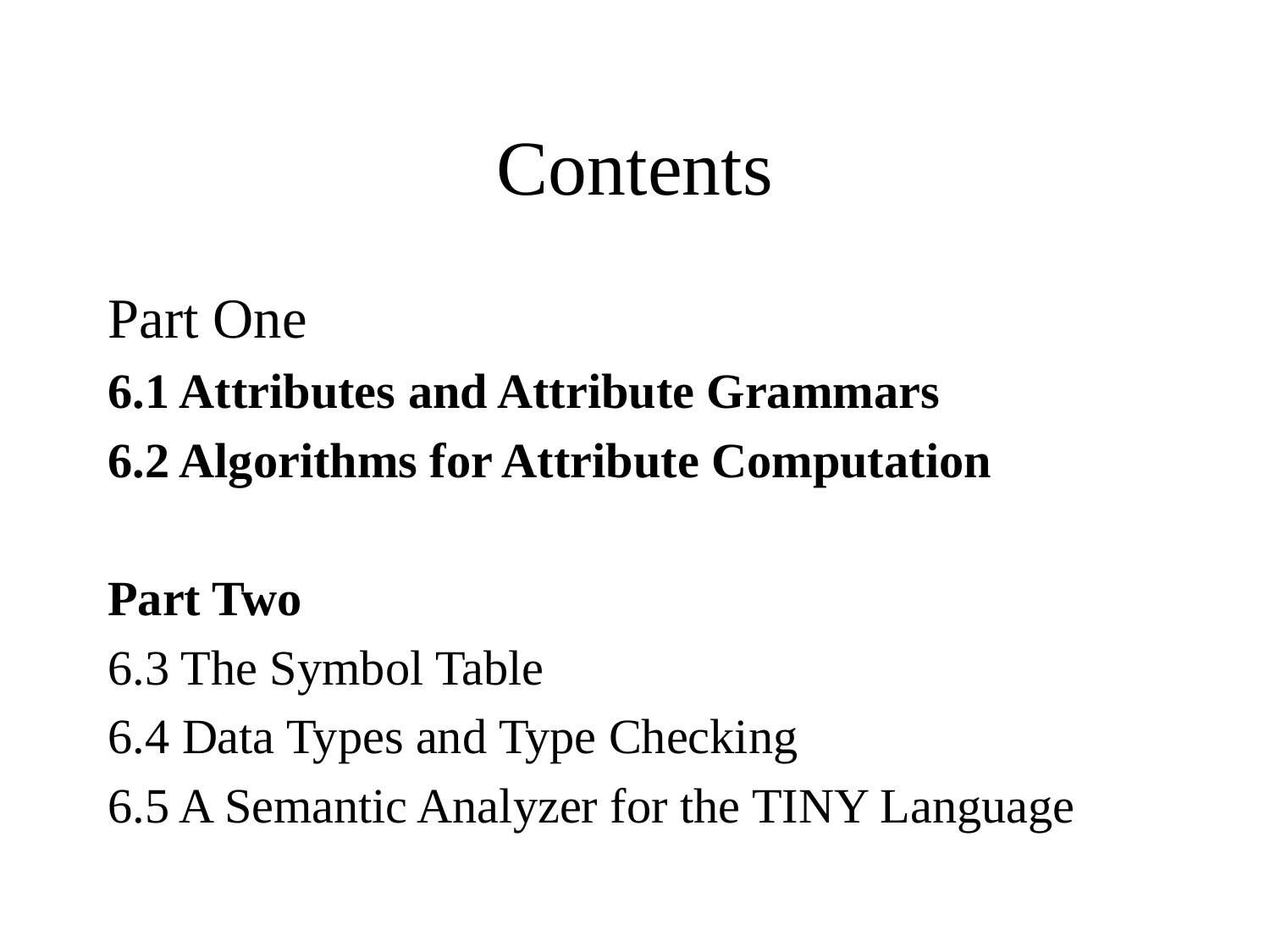

# Contents
Part One
6.1 Attributes and Attribute Grammars
6.2 Algorithms for Attribute Computation

Part Two
6.3 The Symbol Table
6.4 Data Types and Type Checking
6.5 A Semantic Analyzer for the TINY Language